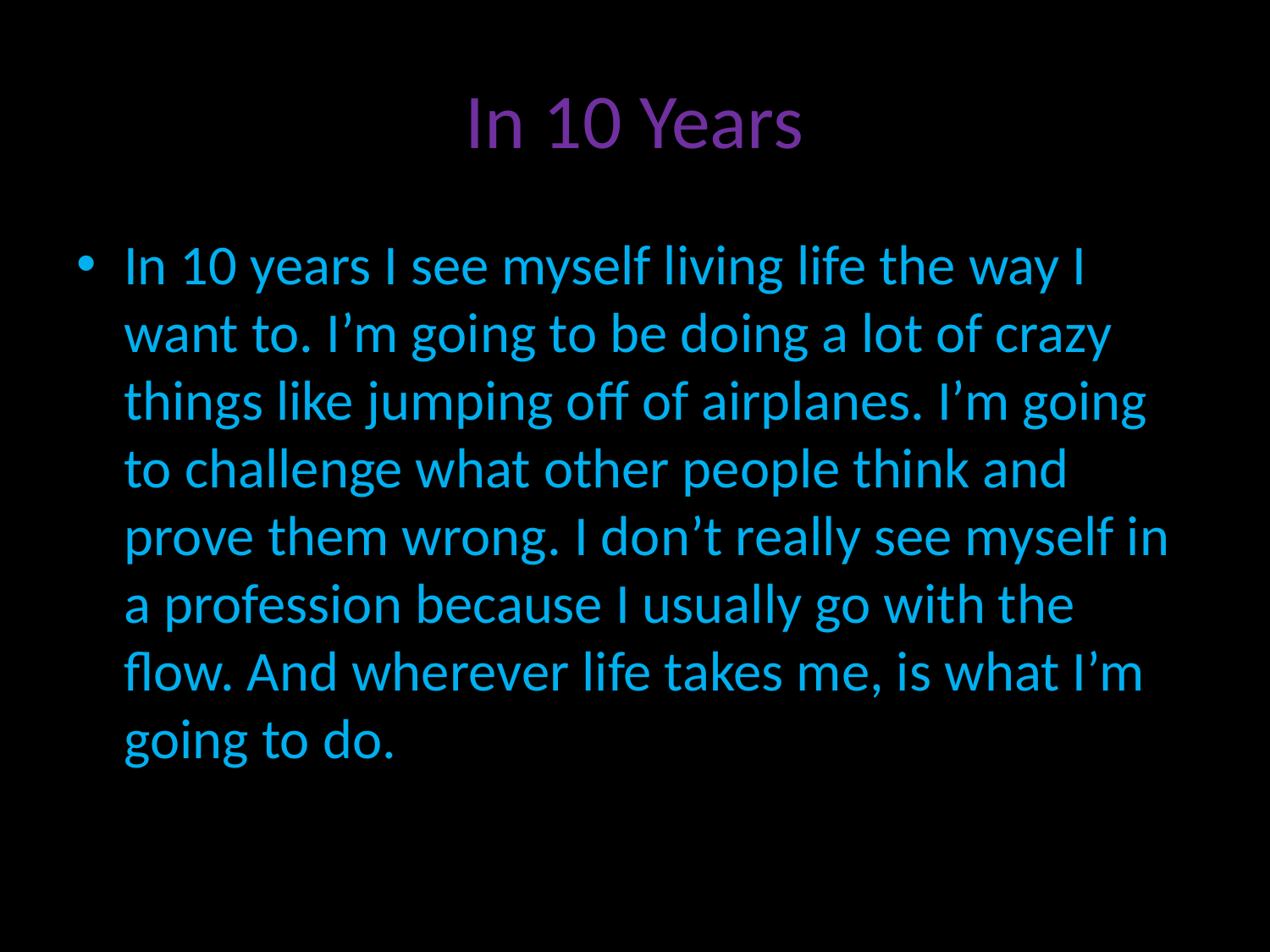

# In 10 Years
In 10 years I see myself living life the way I want to. I’m going to be doing a lot of crazy things like jumping off of airplanes. I’m going to challenge what other people think and prove them wrong. I don’t really see myself in a profession because I usually go with the flow. And wherever life takes me, is what I’m going to do.